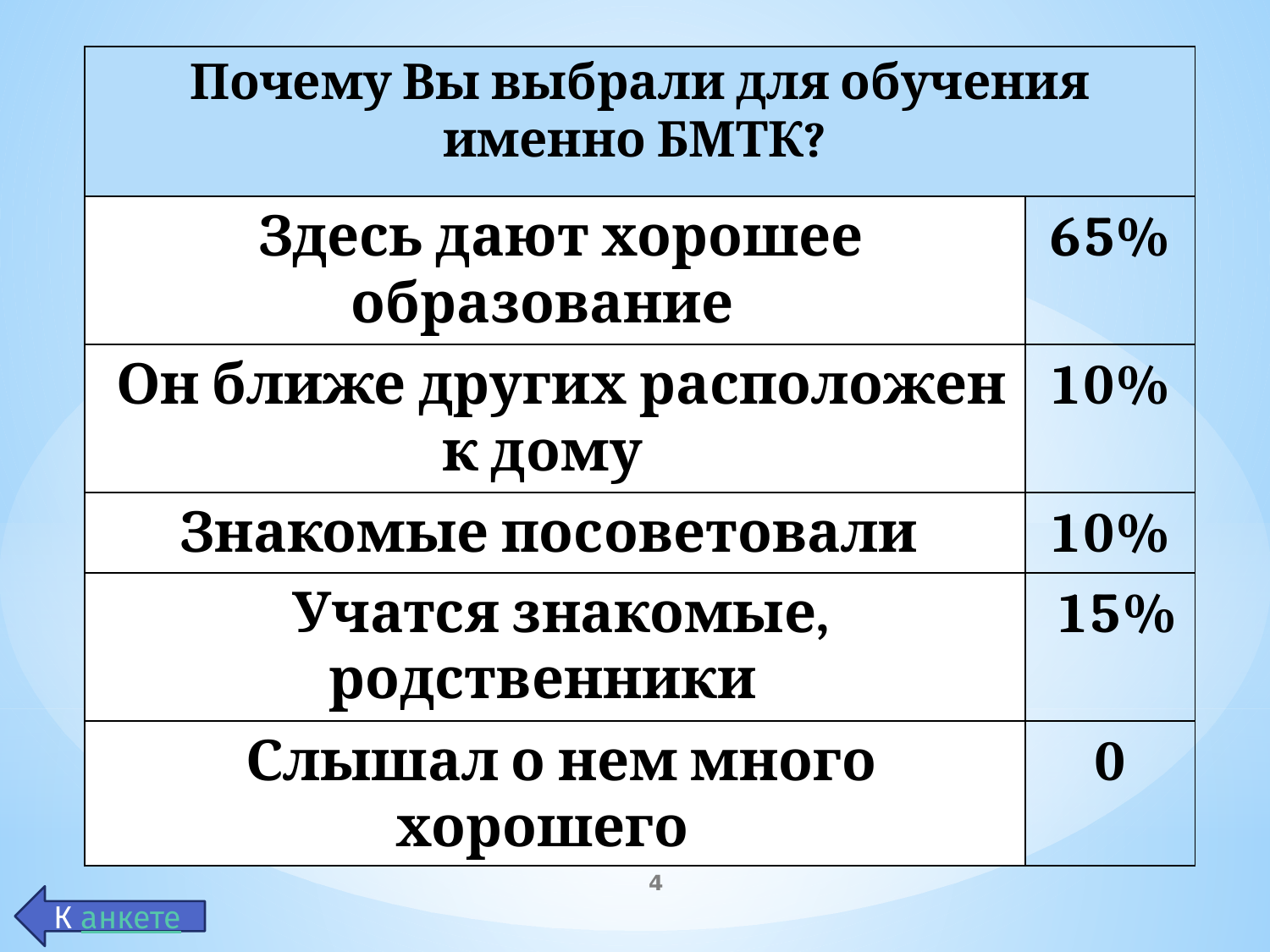

| Почему Вы выбрали для обучения именно БМТК? |  |
| --- | --- |
| Здесь дают хорошее образование | 65% |
| Он ближе других расположен к дому | 10% |
| Знакомые посоветовали | 10% |
| Учатся знакомые, родственники | 15% |
| Слышал о нем много хорошего | 0 |
4
К анкете